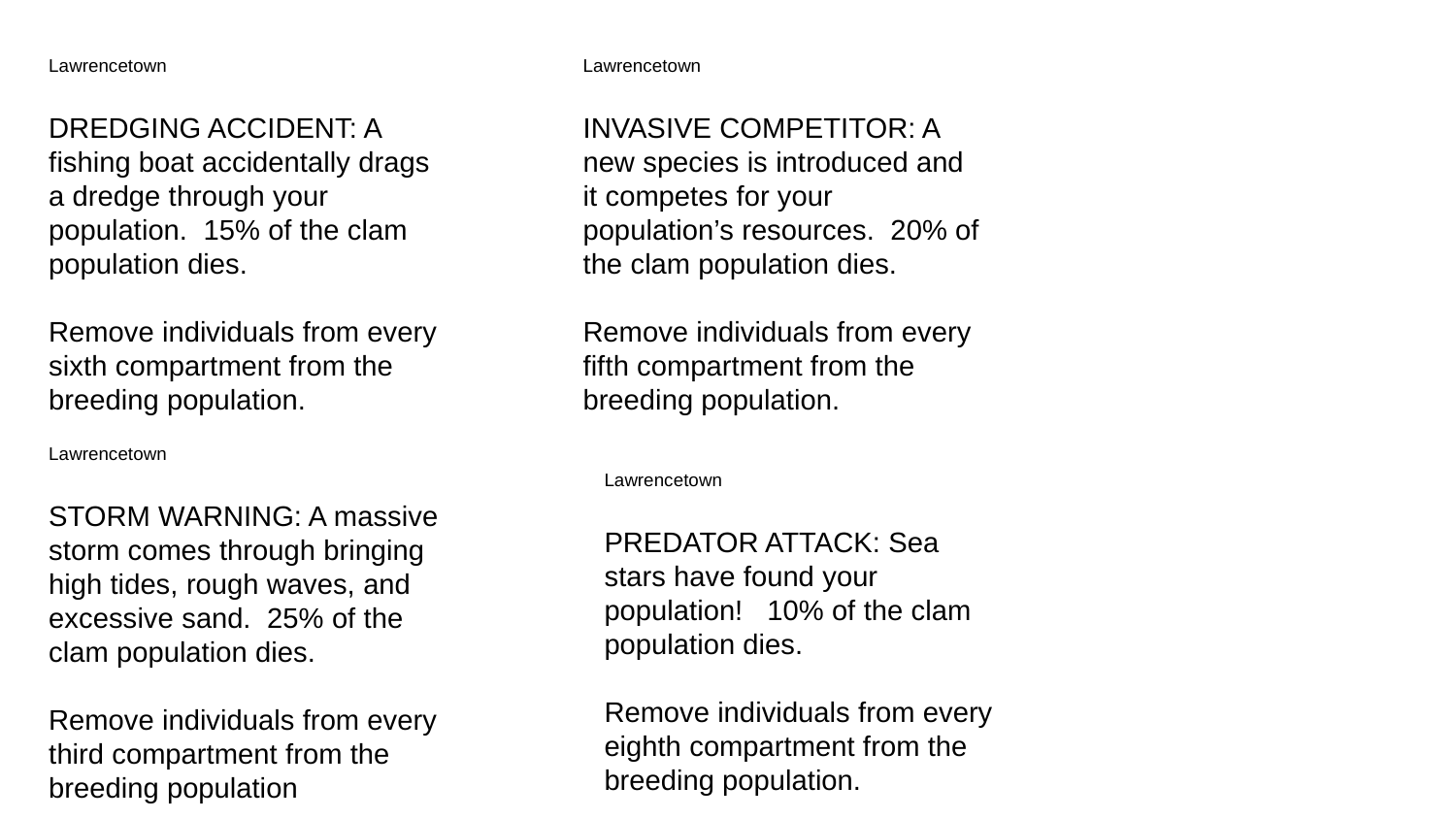

Lawrencetown

DREDGING ACCIDENT: A fishing boat accidentally drags a dredge through your population.  15% of the clam population dies.

Remove individuals from every sixth compartment from the breeding population.
Lawrencetown

INVASIVE COMPETITOR: A new species is introduced and it competes for your population’s resources.  20% of the clam population dies.

Remove individuals from every fifth compartment from the breeding population.
Lawrencetown

STORM WARNING: A massive storm comes through bringing high tides, rough waves, and excessive sand.  25% of the clam population dies.

Remove individuals from every third compartment from the breeding population
Lawrencetown

PREDATOR ATTACK: Sea stars have found your population!   10% of the clam population dies.

Remove individuals from every eighth compartment from the breeding population.